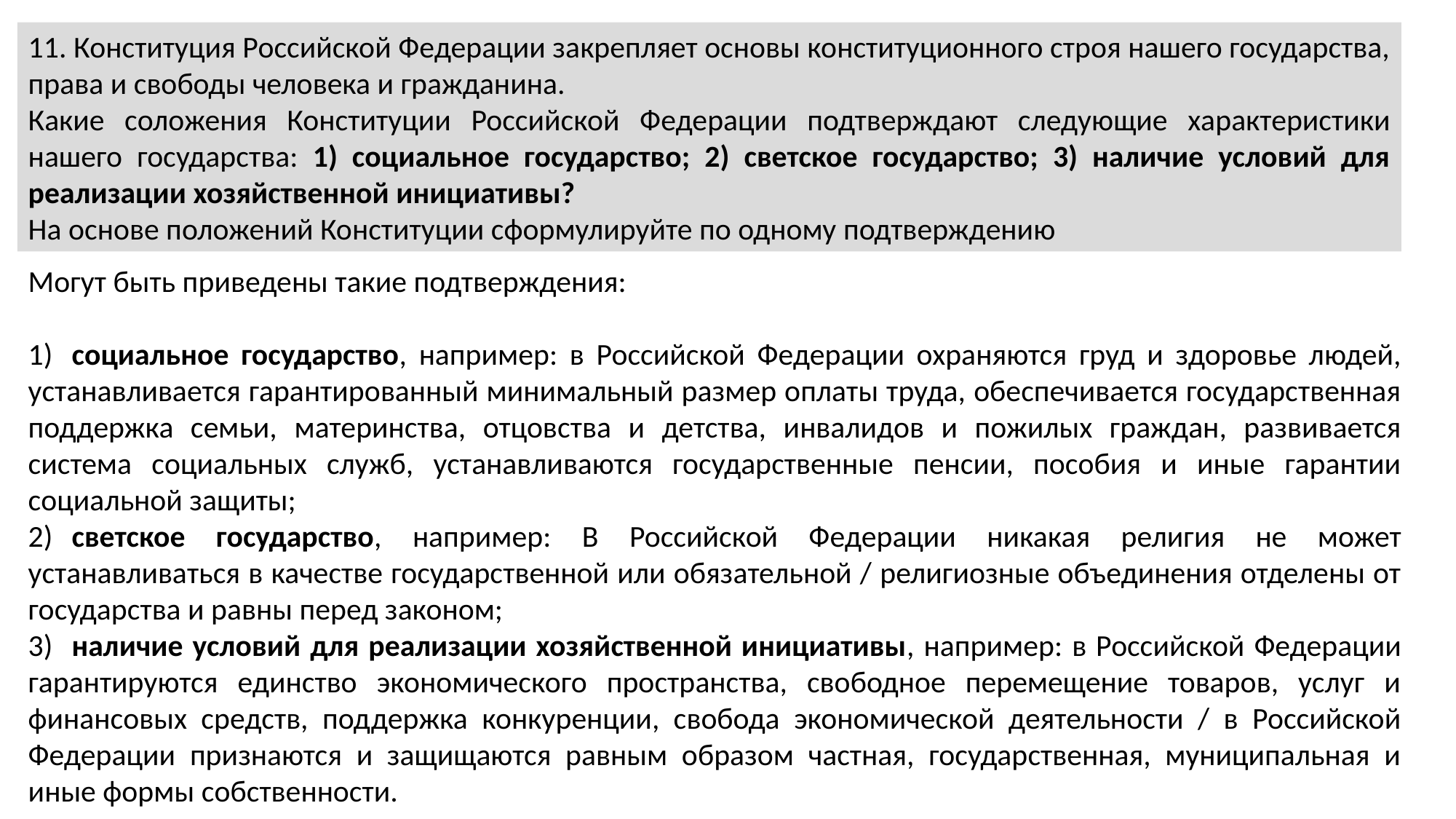

11. Конституция Российской Федерации закрепляет основы конституционного строя нашего государства, права и свободы человека и гражданина.
Какие соложения Конституции Российской Федерации подтверждают следующие характеристики нашего государства: 1) социальное государство; 2) светское государство; 3) наличие условий для реализации хозяйственной инициативы?
На основе положений Конституции сформулируйте по одному подтверждению
Могут быть приведены такие подтверждения:

1)	социальное государство, например: в Российской Федерации охраняются груд и здоровье людей, устанавливается гарантированный минимальный размер оплаты труда, обеспечивается государственная поддержка семьи, материнства, отцовства и детства, инвалидов и пожилых граждан, развивается система социальных служб, устанавливаются государственные пенсии, пособия и иные гарантии социальной защиты;
2)	светское государство, например: В Российской Федерации никакая религия не может устанавливаться в качестве государственной или обязательной / религиозные объединения отделены от государства и равны перед законом;
3)	наличие условий для реализации хозяйственной инициативы, например: в Российской Федерации гарантируются единство экономического пространства, свободное перемещение товаров, услуг и финансовых средств, поддержка конкуренции, свобода экономической деятельности / в Российской Федерации признаются и защищаются равным образом частная, государственная, муниципальная и иные формы собственности.